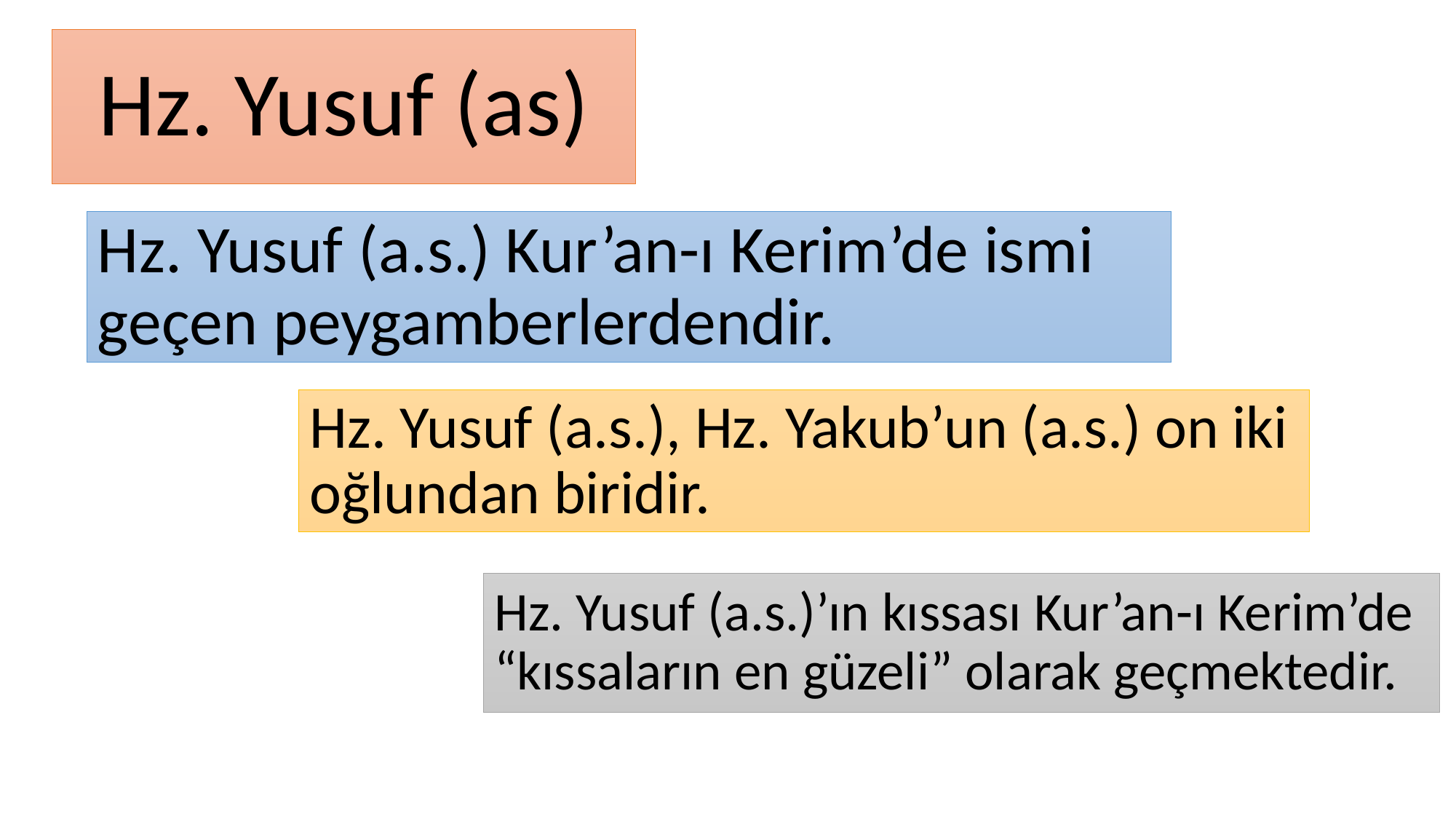

# Hz. Yusuf (as)
Hz. Yusuf (a.s.) Kur’an-ı Kerim’de ismi geçen peygamberlerdendir.
Hz. Yusuf (a.s.), Hz. Yakub’un (a.s.) on iki oğlundan biridir.
Hz. Yusuf (a.s.)’ın kıssası Kur’an-ı Kerim’de “kıssaların en güzeli” olarak geçmektedir.